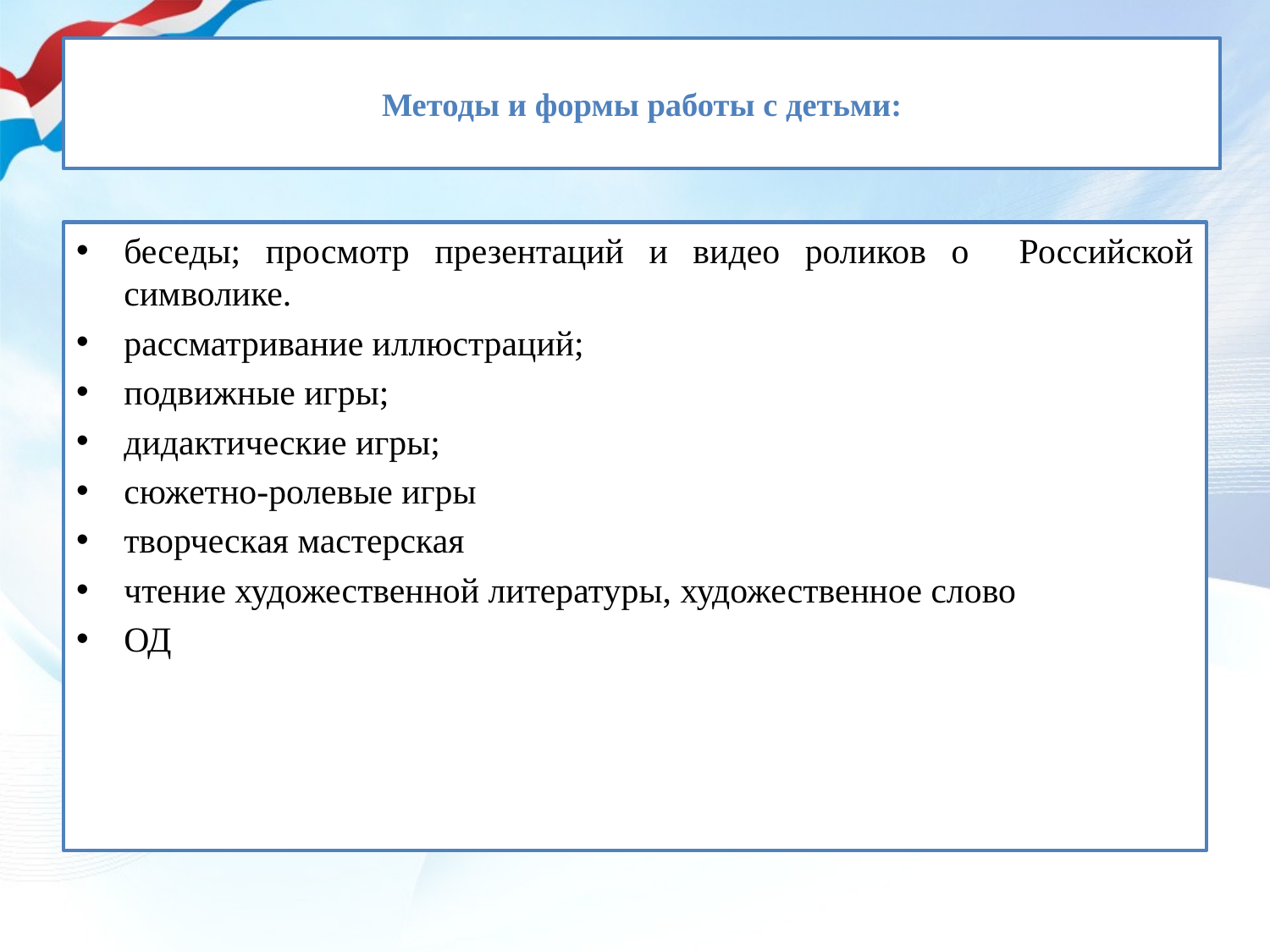

# Методы и формы работы с детьми:
беседы; просмотр презентаций и видео роликов о  Российской символике.
рассматривание иллюстраций;
подвижные игры;
дидактические игры;
сюжетно-ролевые игры
творческая мастерская
чтение художественной литературы, художественное слово
ОД